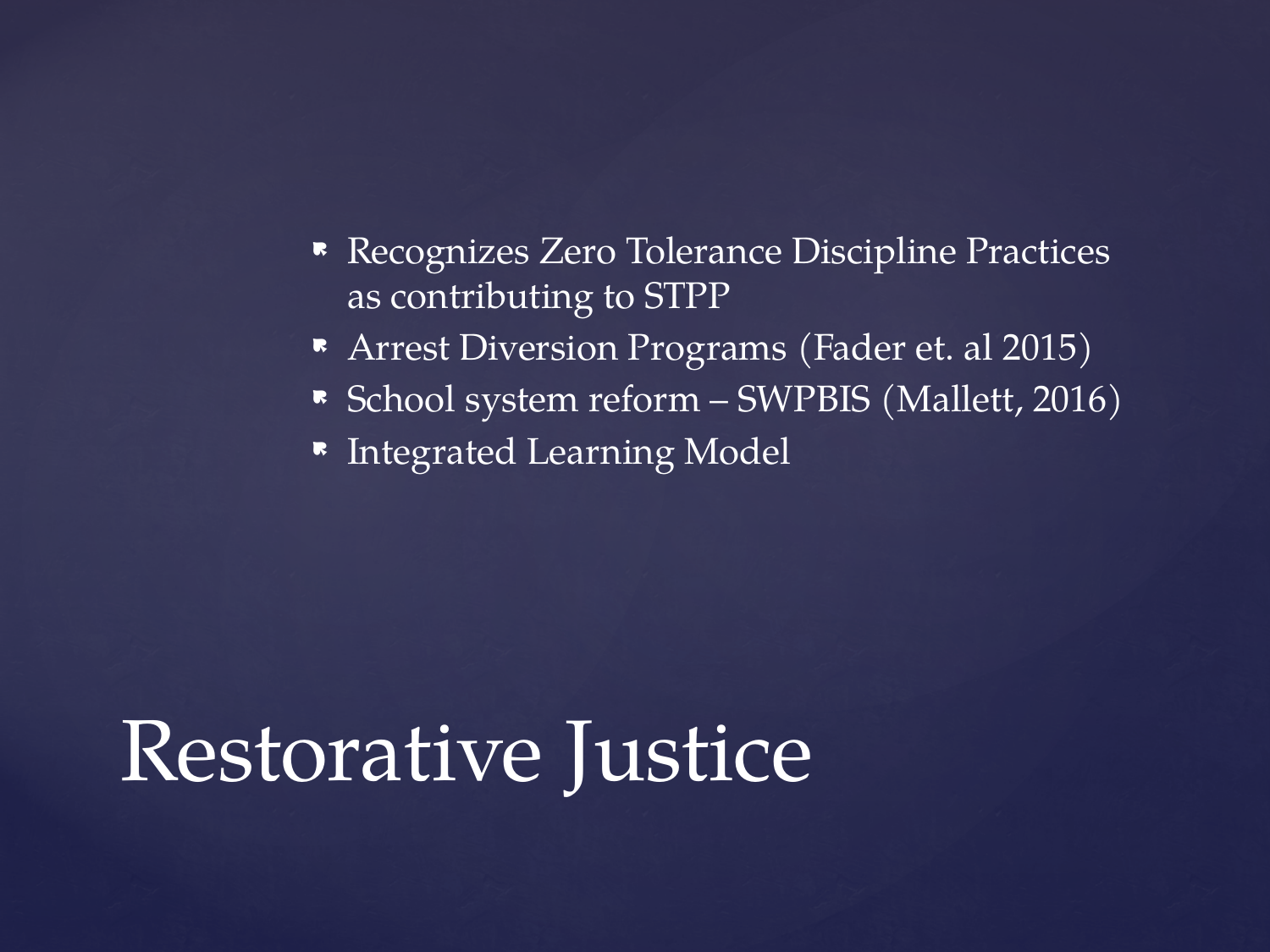

Recognizes Zero Tolerance Discipline Practices as contributing to STPP
Arrest Diversion Programs (Fader et. al 2015)
School system reform – SWPBIS (Mallett, 2016)
Integrated Learning Model
# Restorative Justice